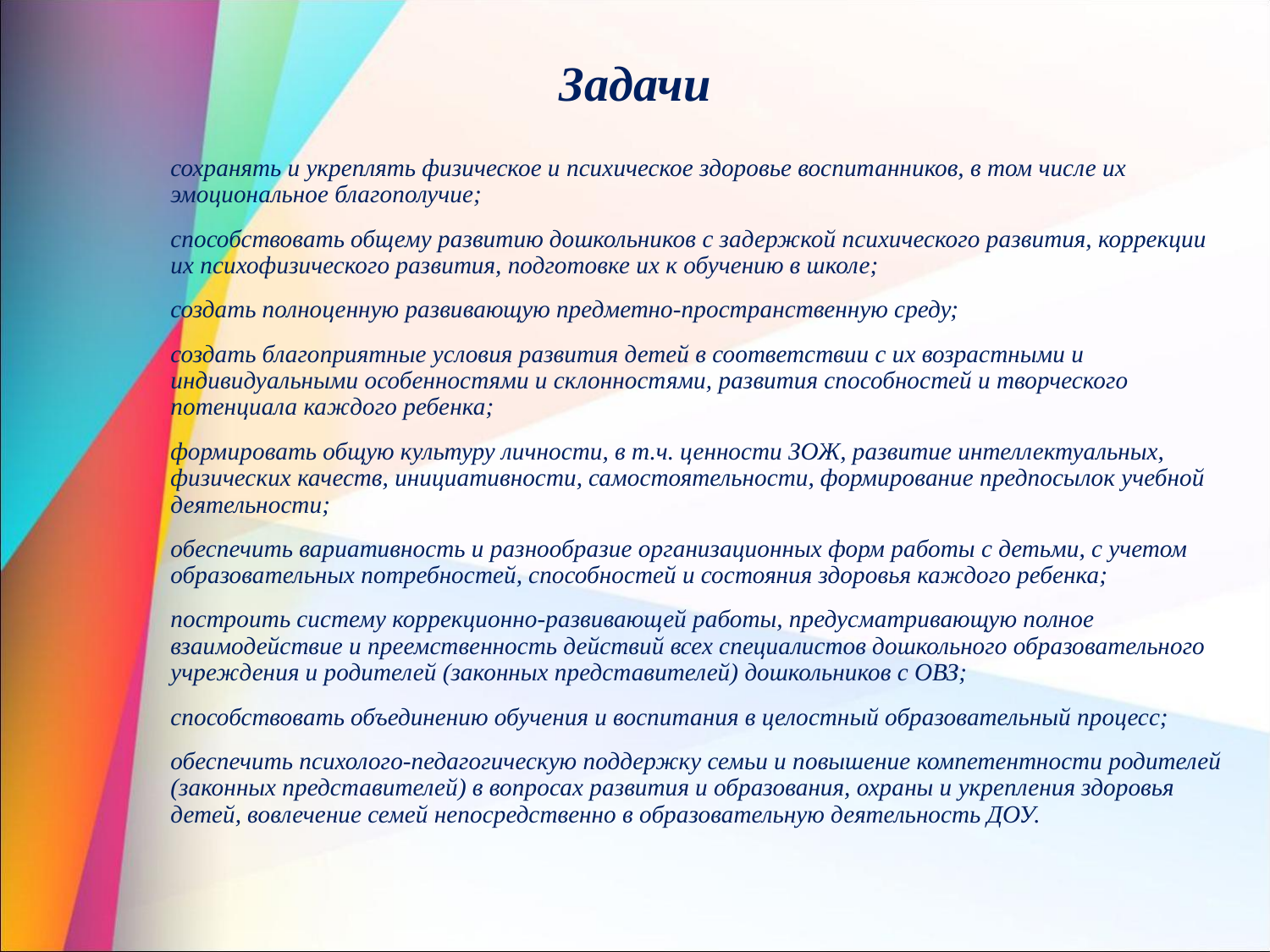

# Задачи
сохранять и укреплять физическое и психическое здоровье воспитанников, в том числе их эмоциональное благополучие;
способствовать общему развитию дошкольников с задержкой психического развития, коррекции их психофизического развития, подготовке их к обучению в школе;
создать полноценную развивающую предметно-пространственную среду;
создать благоприятные условия развития детей в соответствии с их возрастными и индивидуальными особенностями и склонностями, развития способностей и творческого потенциала каждого ребенка;
формировать общую культуру личности, в т.ч. ценности ЗОЖ, развитие интеллектуальных, физических качеств, инициативности, самостоятельности, формирование предпосылок учебной деятельности;
обеспечить вариативность и разнообразие организационных форм работы с детьми, с учетом образовательных потребностей, способностей и состояния здоровья каждого ребенка;
построить систему коррекционно-развивающей работы, предусматривающую полное взаимодействие и преемственность действий всех специалистов дошкольного образовательного учреждения и родителей (законных представителей) дошкольников с ОВЗ;
способствовать объединению обучения и воспитания в целостный образовательный процесс;
обеспечить психолого-педагогическую поддержку семьи и повышение компетентности родителей (законных представителей) в вопросах развития и образования, охраны и укрепления здоровья детей, вовлечение семей непосредственно в образовательную деятельность ДОУ.